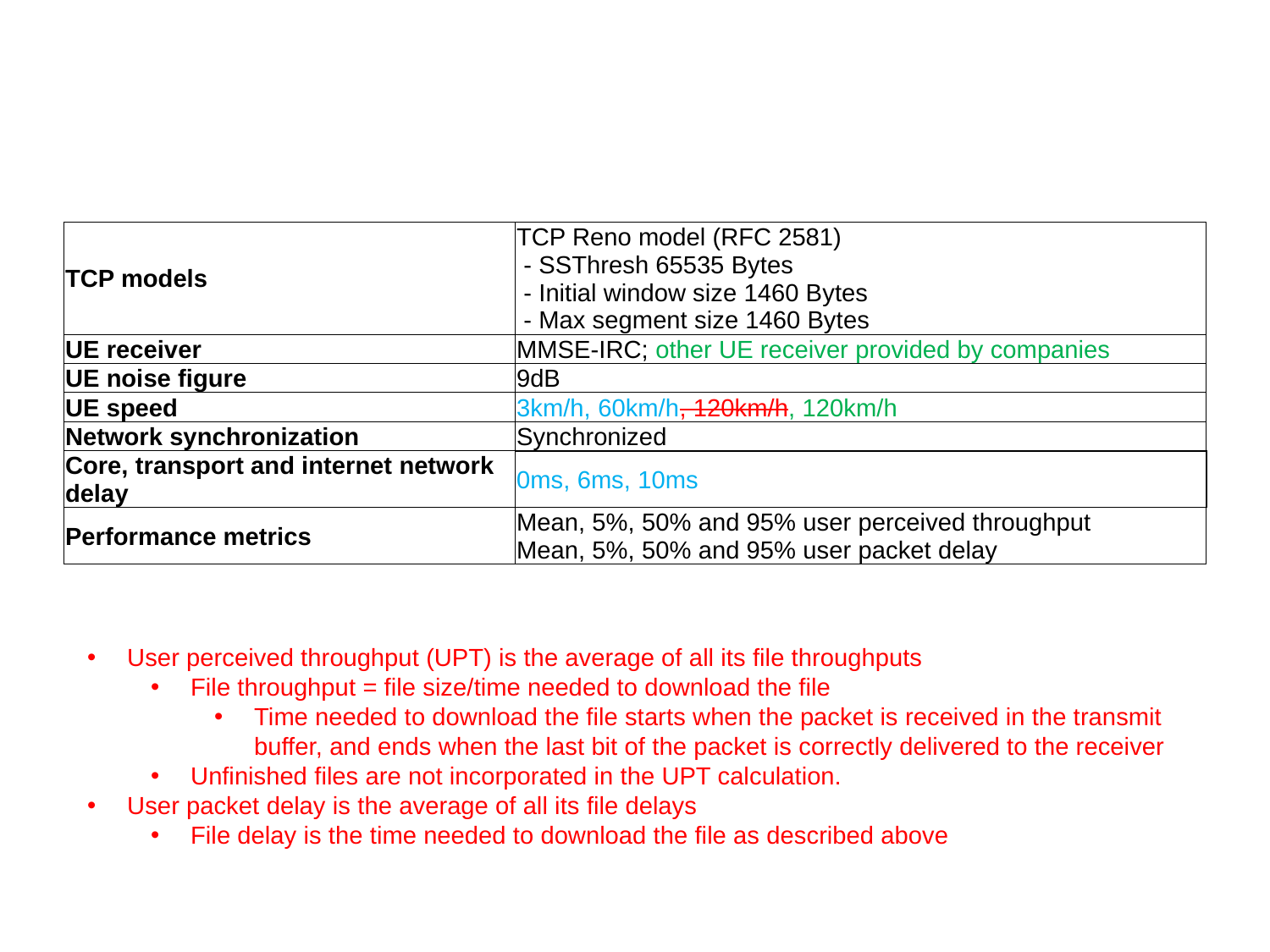

| TCP models | TCP Reno model (RFC 2581) - SSThresh 65535 Bytes - Initial window size 1460 Bytes - Max segment size 1460 Bytes |
| --- | --- |
| UE receiver | MMSE-IRC; other UE receiver provided by companies |
| UE noise figure | 9dB |
| UE speed | 3km/h, 60km/h, 120km/h, 120km/h |
| Network synchronization | Synchronized |
| Core, transport and internet network delay | 0ms, 6ms, 10ms |
| Performance metrics | Mean, 5%, 50% and 95% user perceived throughput Mean, 5%, 50% and 95% user packet delay |
User perceived throughput (UPT) is the average of all its file throughputs
File throughput = file size/time needed to download the file
Time needed to download the file starts when the packet is received in the transmit buffer, and ends when the last bit of the packet is correctly delivered to the receiver
Unfinished files are not incorporated in the UPT calculation.
User packet delay is the average of all its file delays
File delay is the time needed to download the file as described above